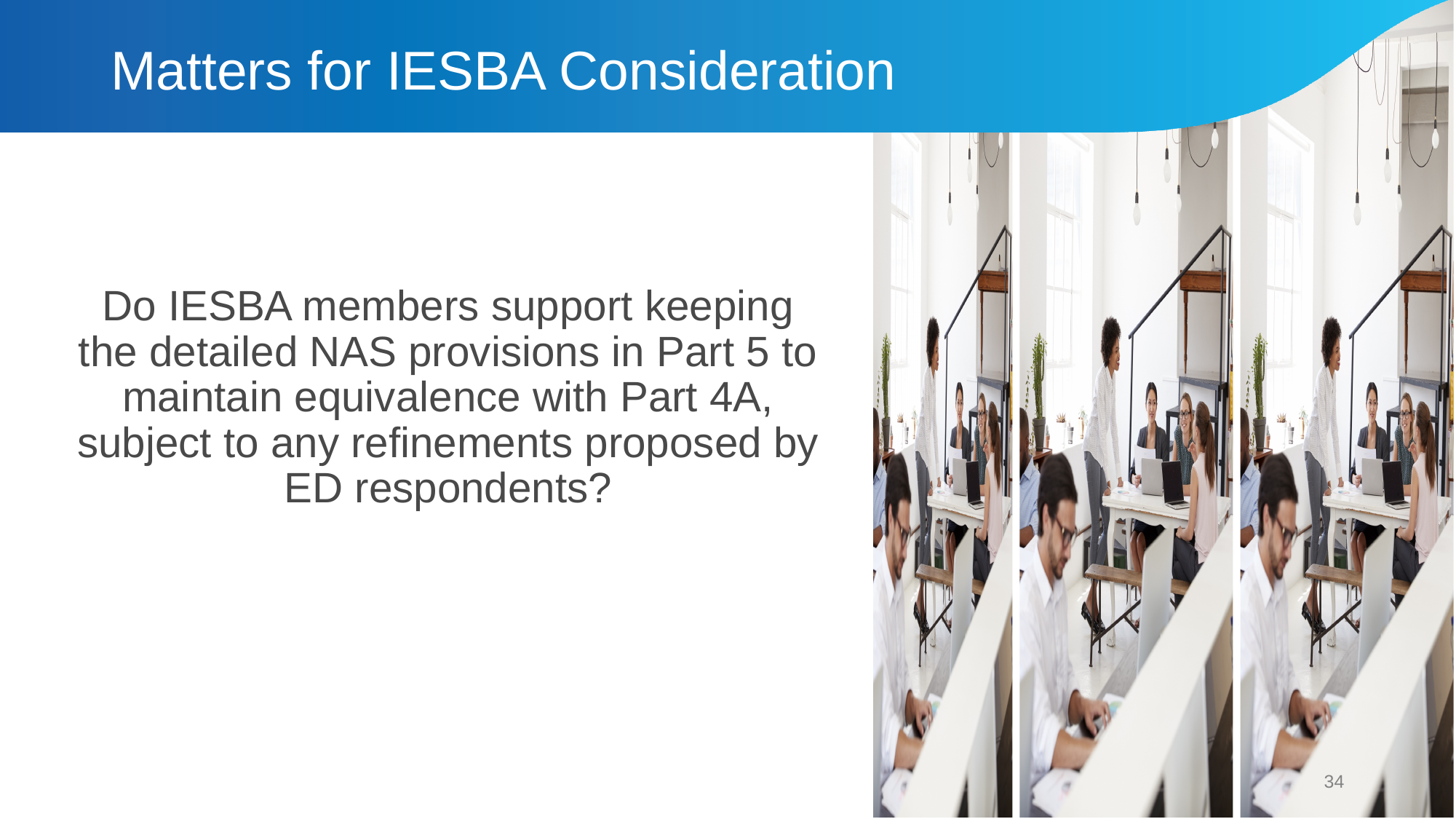

# Matters for IESBA Consideration
Do IESBA members support keeping the detailed NAS provisions in Part 5 to maintain equivalence with Part 4A, subject to any refinements proposed by ED respondents?

34